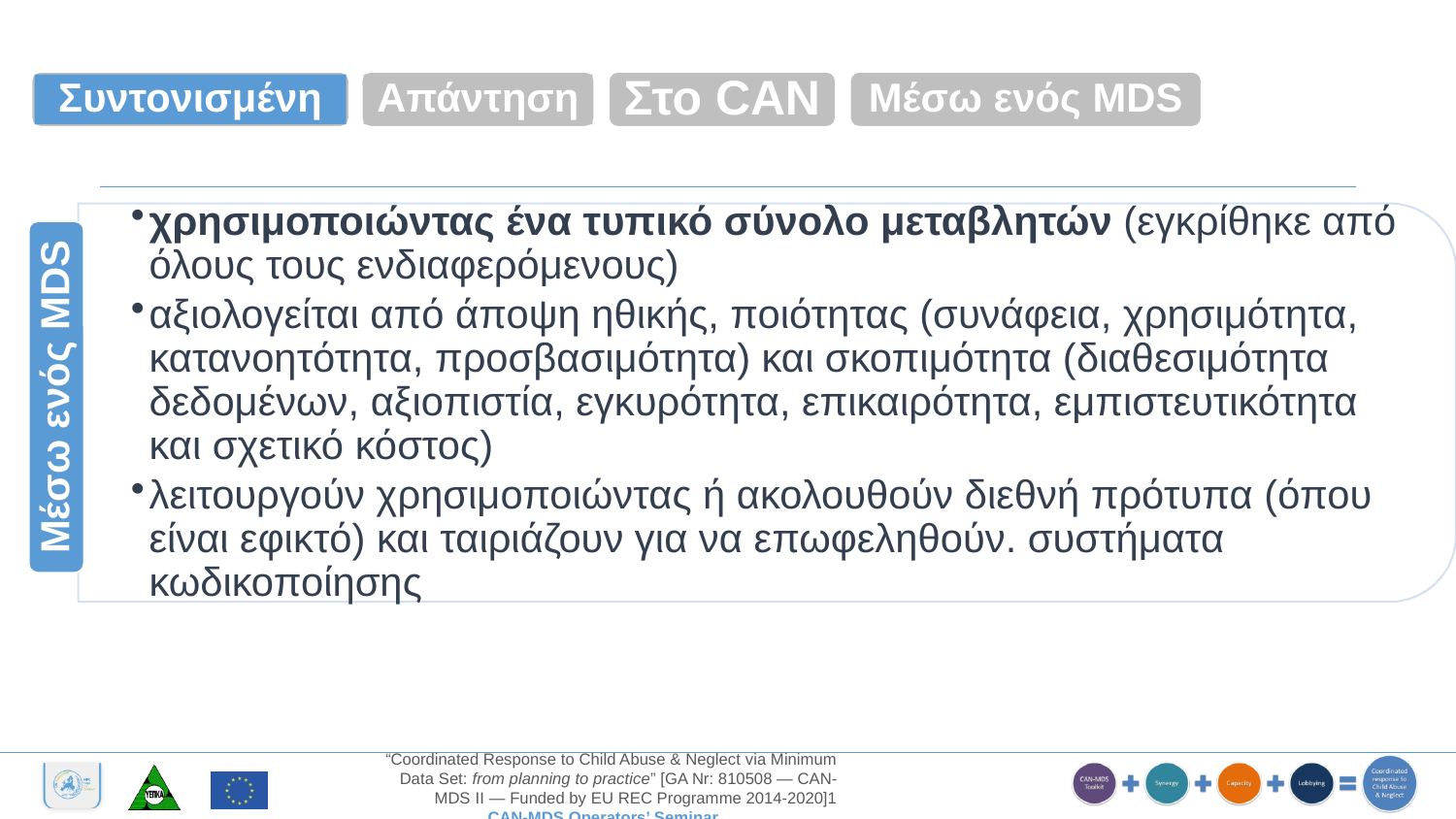

Μέσω ενός MDS

Συντονισμένη

Απάντηση

Στο CAN

χρησιμοποιώντας ένα τυπικό σύνολο μεταβλητών (εγκρίθηκε από όλους τους ενδιαφερόμενους)
αξιολογείται από άποψη ηθικής, ποιότητας (συνάφεια, χρησιμότητα, κατανοητότητα, προσβασιμότητα) και σκοπιμότητα (διαθεσιμότητα δεδομένων, αξιοπιστία, εγκυρότητα, επικαιρότητα, εμπιστευτικότητα και σχετικό κόστος)
λειτουργούν χρησιμοποιώντας ή ακολουθούν διεθνή πρότυπα (όπου είναι εφικτό) και ταιριάζουν για να επωφεληθούν. συστήματα κωδικοποίησης

Μέσω ενός MDS